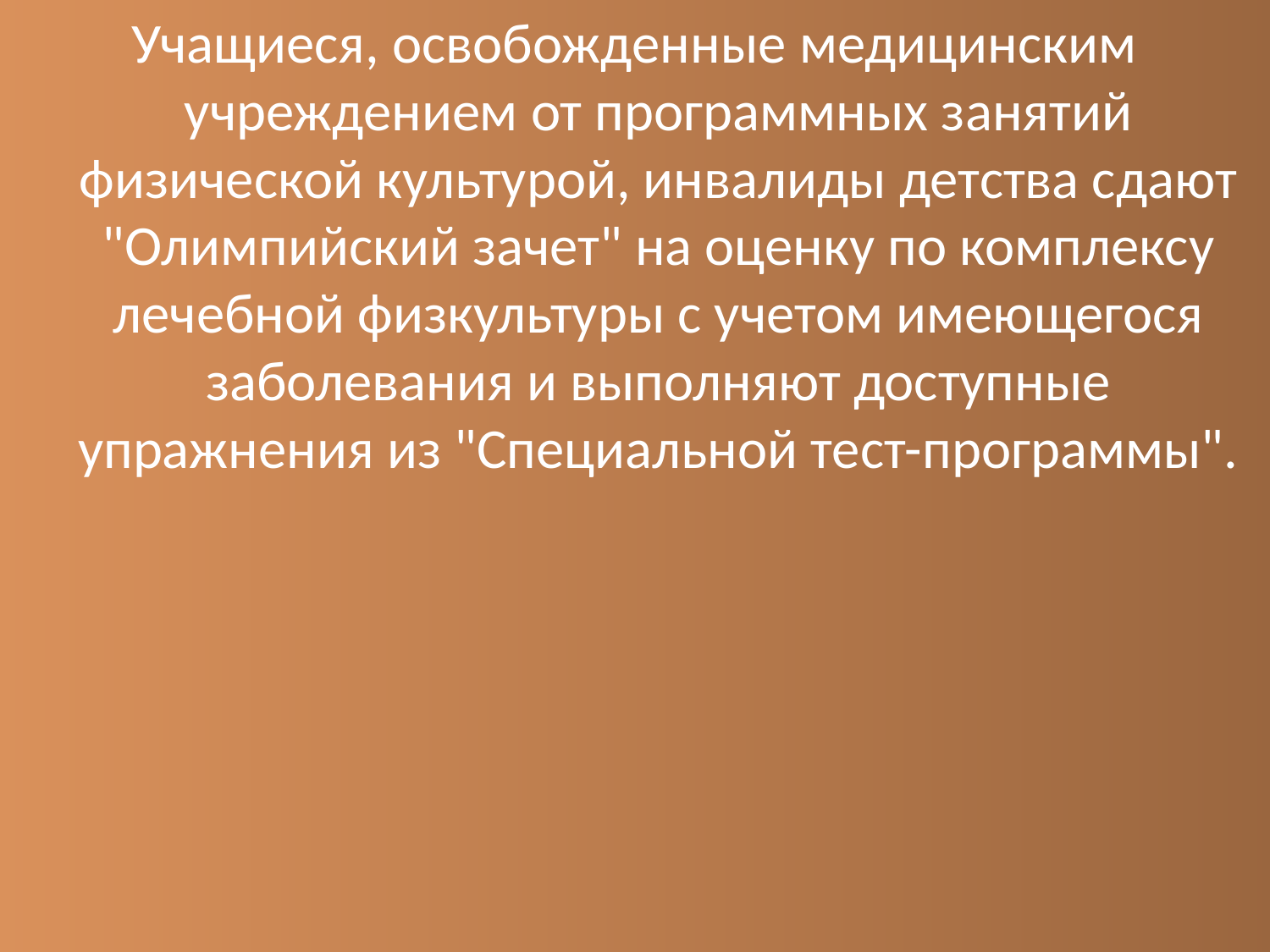

Учащиеся, освобожденные медицинским учреждением от программных занятий физической культурой, инвалиды детства сдают "Олимпийский зачет" на оценку по комплексу лечебной физкультуры с учетом имеющегося заболевания и выполняют доступные упражнения из "Специальной тест-программы".

#